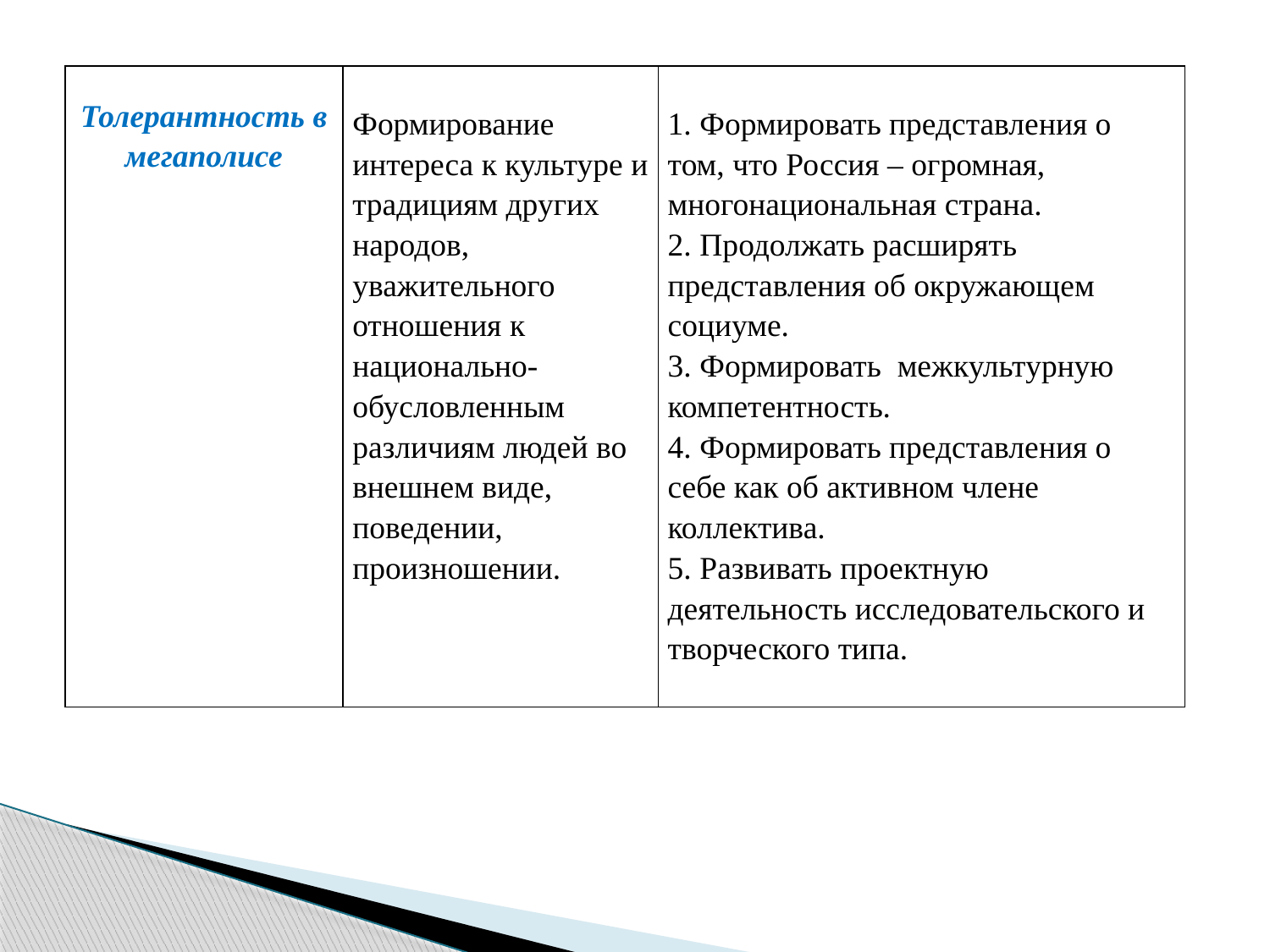

| Толерантность в мегаполисе | Формирование интереса к культуре и традициям других народов, уважительного отношения к национально-обусловленным различиям людей во внешнем виде, поведении, произношении. | 1. Формировать представления о том, что Россия – огромная, многонациональная страна. 2. Продолжать расширять представления об окружающем социуме. 3. Формировать межкультурную компетентность. 4. Формировать представления о себе как об активном члене коллектива. 5. Развивать проектную деятельность исследовательского и творческого типа. |
| --- | --- | --- |